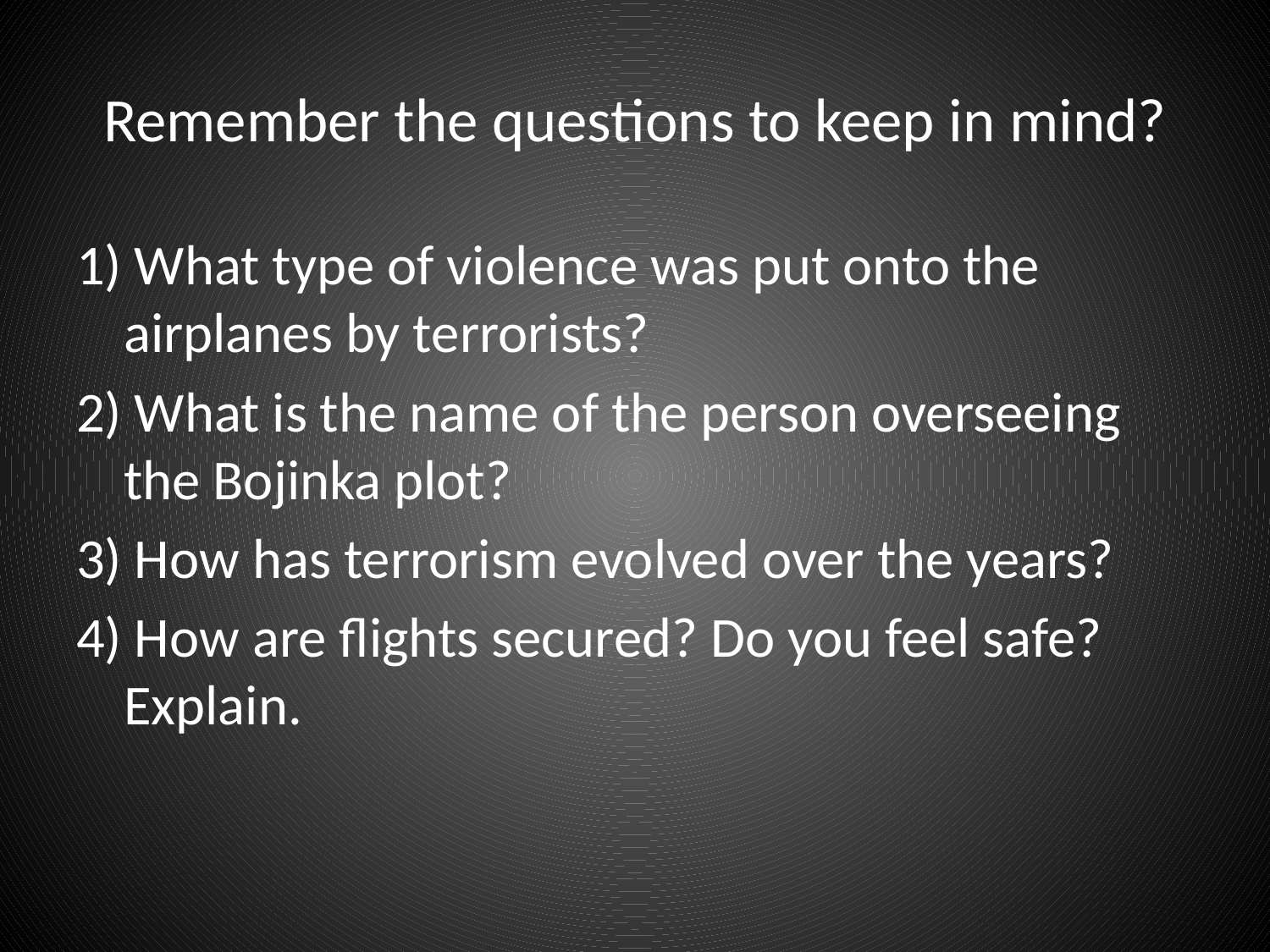

# Remember the questions to keep in mind?
1) What type of violence was put onto the airplanes by terrorists?
2) What is the name of the person overseeing the Bojinka plot?
3) How has terrorism evolved over the years?
4) How are flights secured? Do you feel safe? Explain.